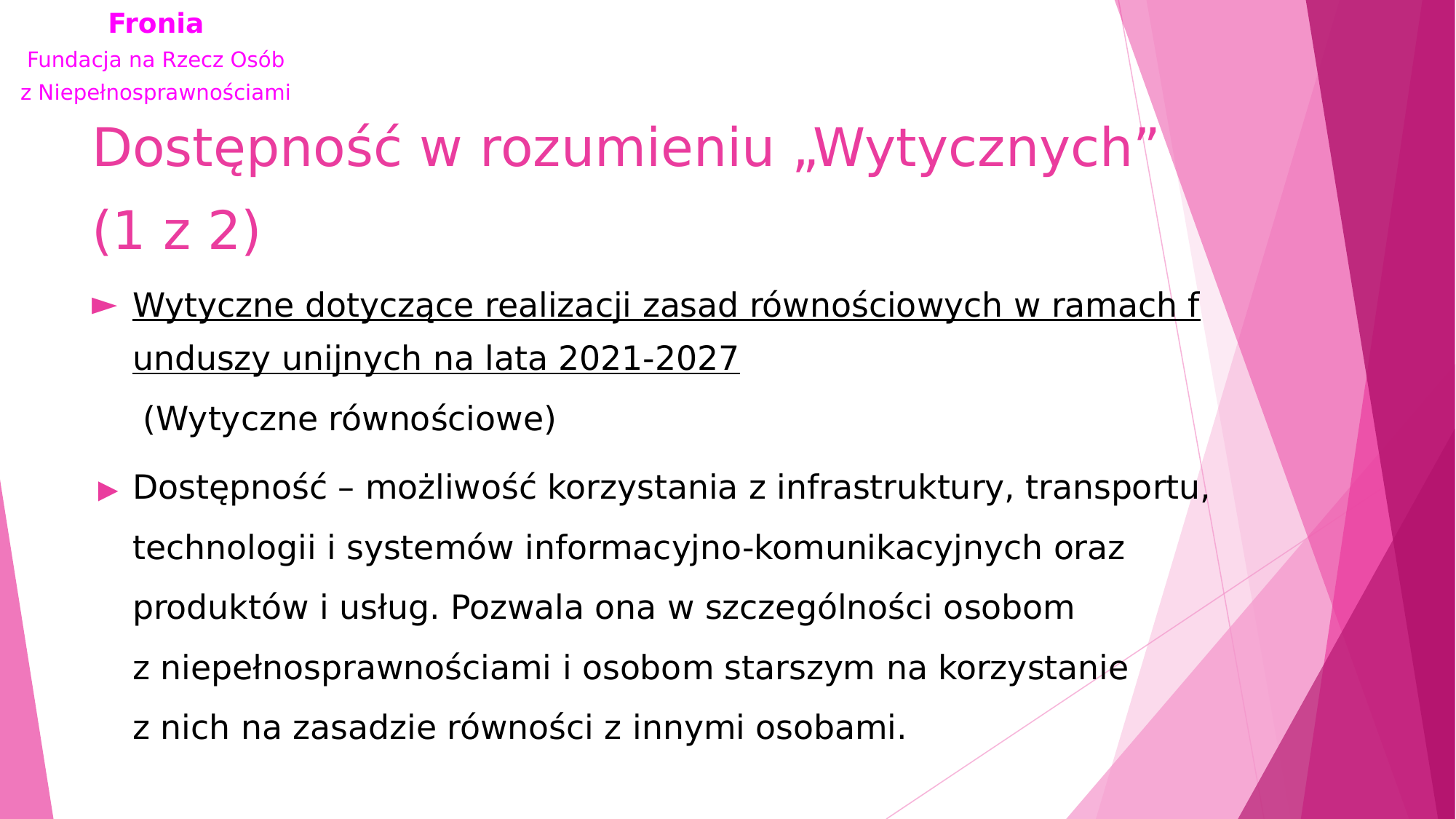

# Dostępność w rozumieniu „Wytycznych” (1 z 2)
Wytyczne dotyczące realizacji zasad równościowych w ramach funduszy unijnych na lata 2021-2027 (Wytyczne równościowe)
Dostępność – możliwość korzystania z infrastruktury, transportu, technologii i systemów informacyjno-komunikacyjnych oraz produktów i usług. Pozwala ona w szczególności osobom z niepełnosprawnościami i osobom starszym na korzystanie z nich na zasadzie równości z innymi osobami.